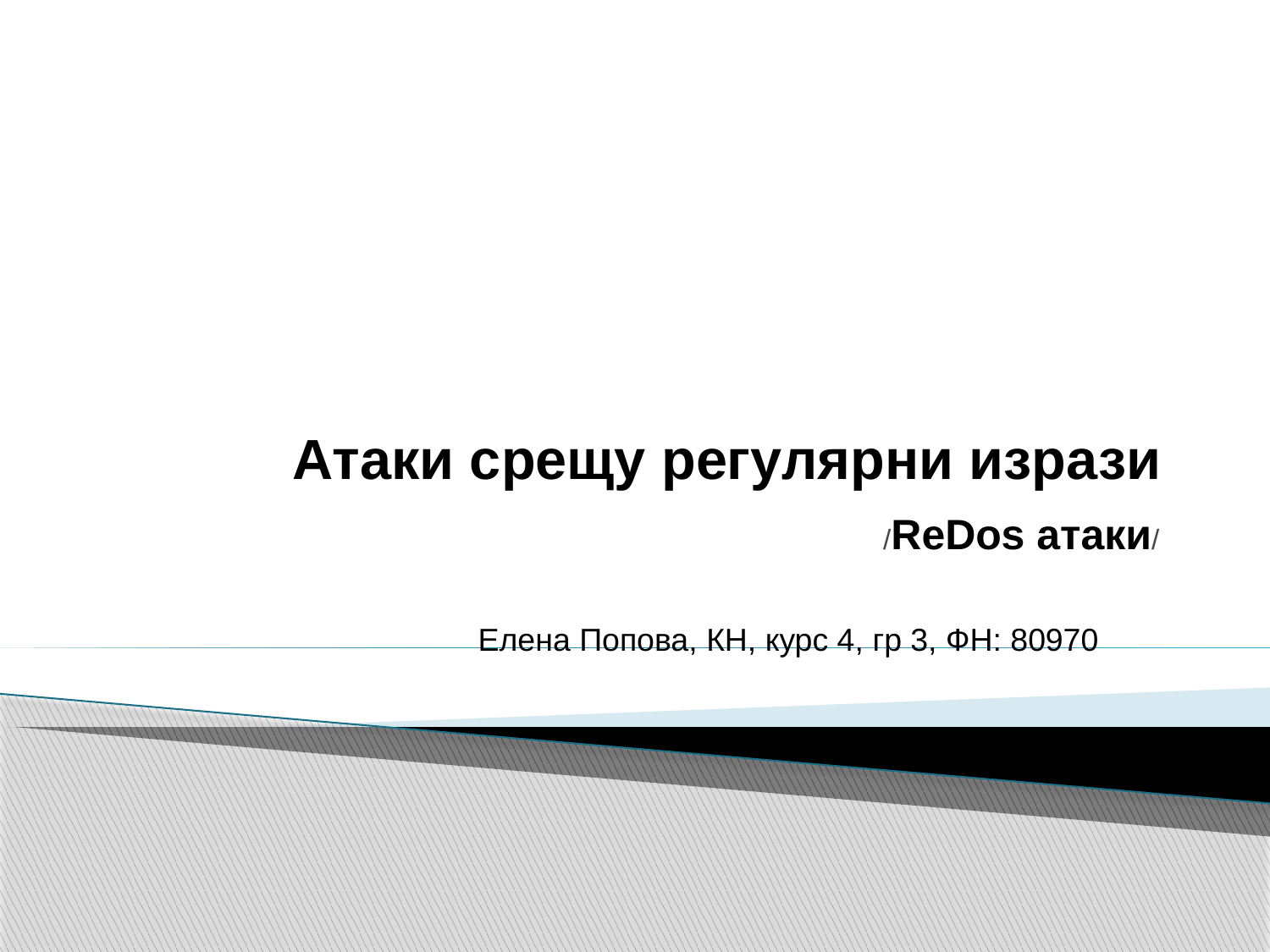

# Атаки срещу регулярни изрази
/ReDos атаки/
Елена Попова, КН, курс 4, гр 3, ФН: 80970